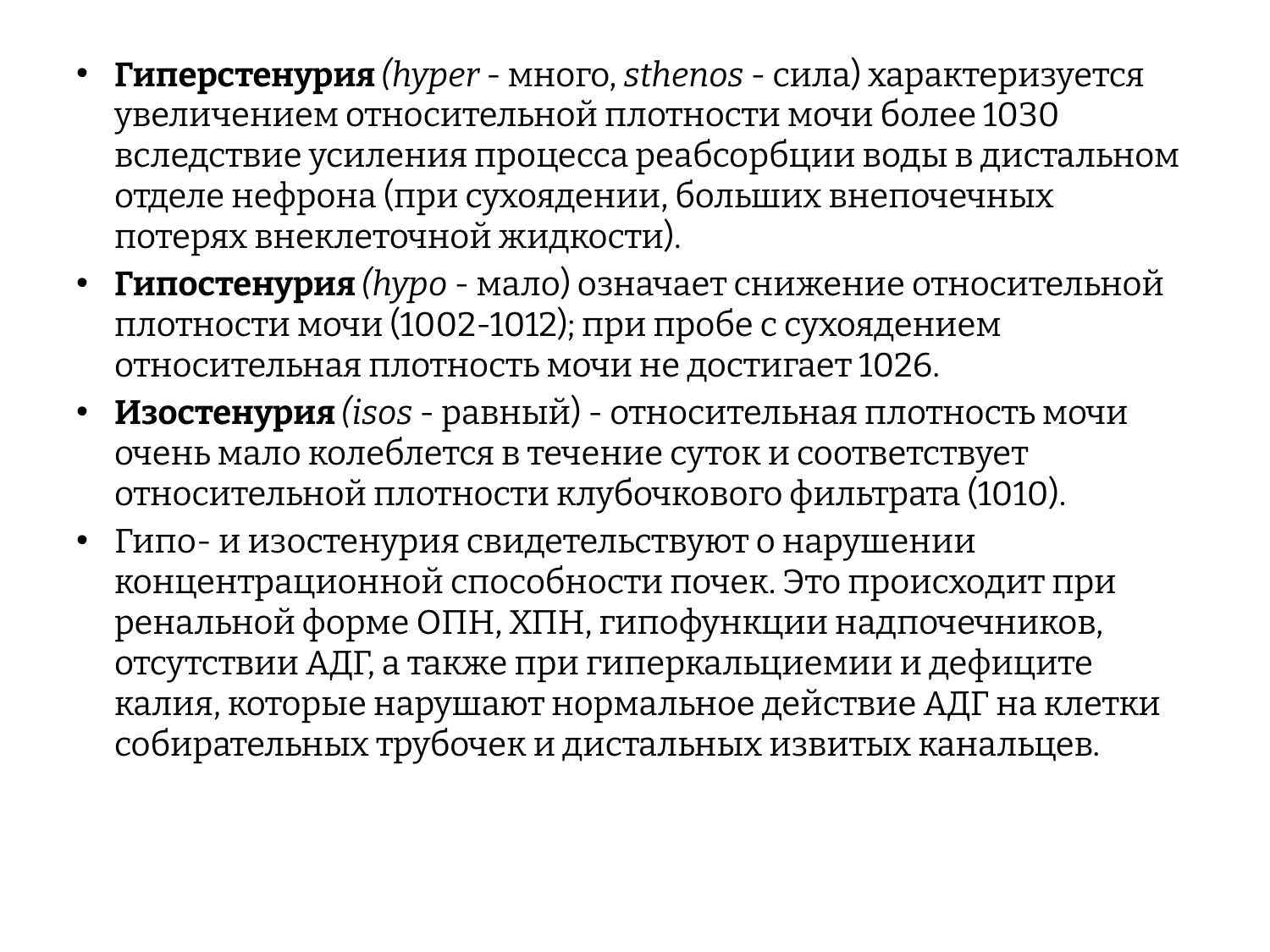

#
Гиперстенурия (hyper - много, sthenos - сила) характеризуется увеличением относительной плотности мочи более 1030 вследствие усиления процесса реабсорбции воды в дистальном отделе нефрона (при сухоядении, больших внепочечных потерях внеклеточной жидкости).
Гипостенурия (hypo - мало) означает снижение относительной плотности мочи (1002-1012); при пробе с сухоядением относительная плотность мочи не достигает 1026.
Изостенурия (isos - равный) - относительная плотность мочи очень мало колеблется в течение суток и соответствует относительной плотности клубочкового фильтрата (1010).
Гипо- и изостенурия свидетельствуют о нарушении концентрационной способности почек. Это происходит при ренальной форме ОПН, ХПН, гипофункции надпочечников, отсутствии АДГ, а также при гиперкальциемии и дефиците калия, которые нарушают нормальное действие АДГ на клетки собирательных трубочек и дистальных извитых канальцев.